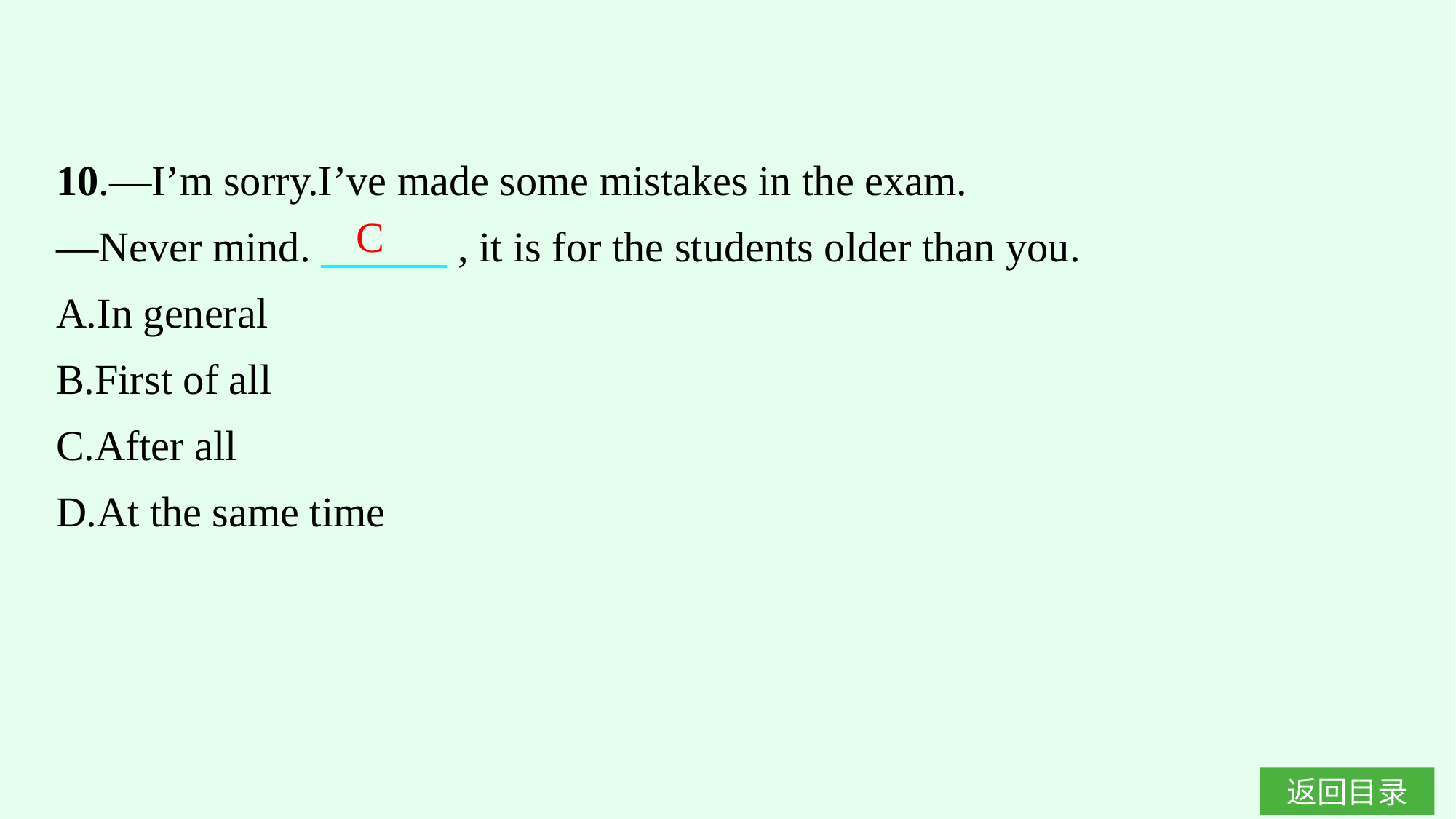

10.—I’m sorry.I’ve made some mistakes in the exam.
—Never mind.　　　, it is for the students older than you.
A.In general
B.First of all
C.After all
D.At the same time
C